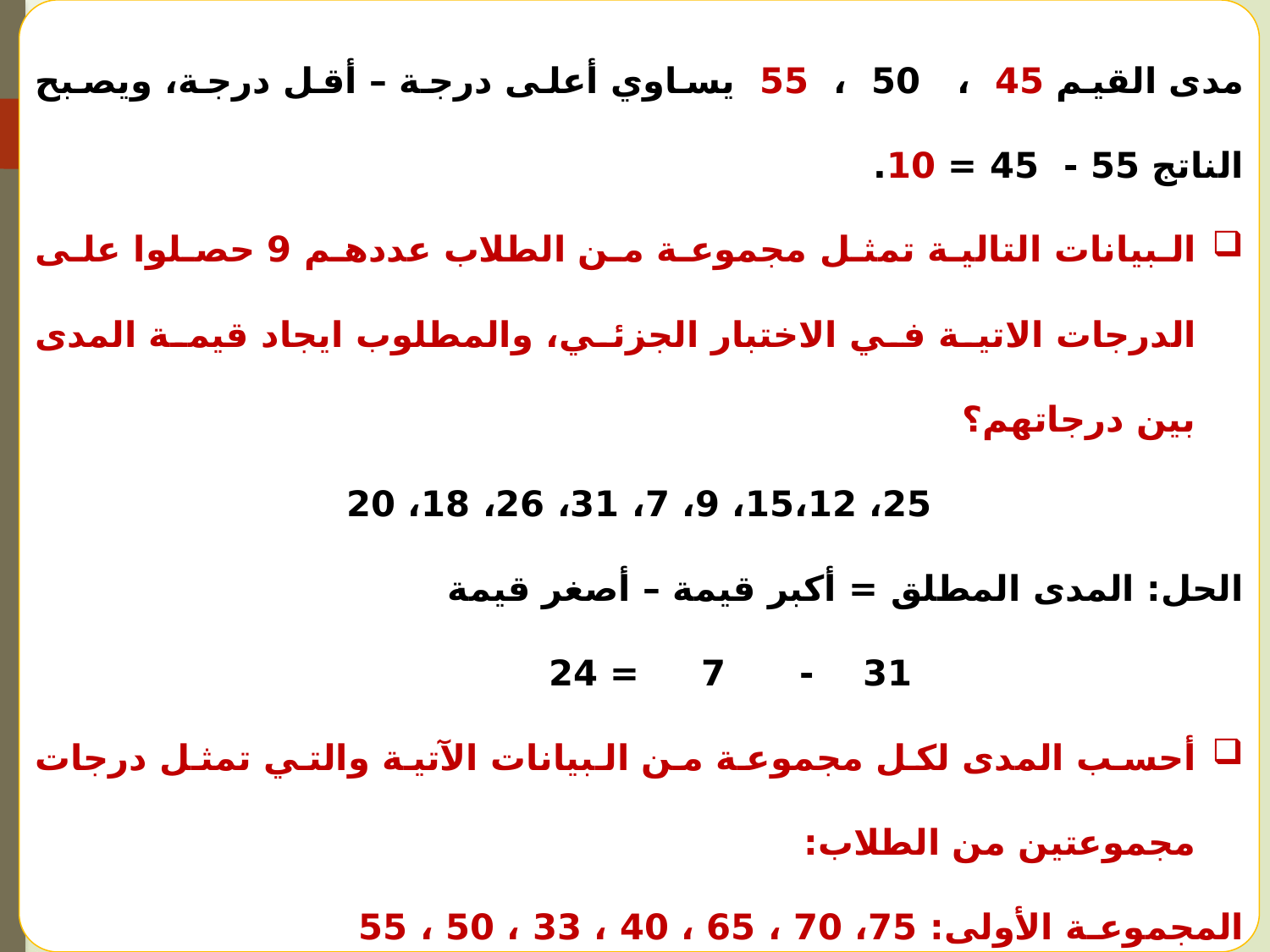

مدى القيم 45  ،   50  ،  55  يساوي أعلى درجة – أقل درجة، ويصبح الناتج 55 -  45 = 10.
البيانات التالية تمثل مجموعة من الطلاب عددهم 9 حصلوا على الدرجات الاتية في الاختبار الجزئي، والمطلوب ايجاد قيمة المدى بين درجاتهم؟
25، 15،12، 9، 7، 31، 26، 18، 20
الحل: المدى المطلق = أكبر قيمة – أصغر قيمة
                           31    -      7     = 24
أحسب المدى لكل مجموعة من البيانات الآتية والتي تمثل درجات مجموعتين من الطلاب:
المجموعـة الأولى: 75، 70 ، 65 ، 40 ، 33 ، 50 ، 55
المجموعة الثانية: 85، 95 ، 88 ، 22 ، 56 ، 50 ، 44
الحل: المجموعة الأولى: المدى= أكبر قيمة – أصغر قيمة = 33– 75= 42
      المجموعة الثانية: المدى= أكبر قيمة – أصغر قيمة = 22– 95 = 73